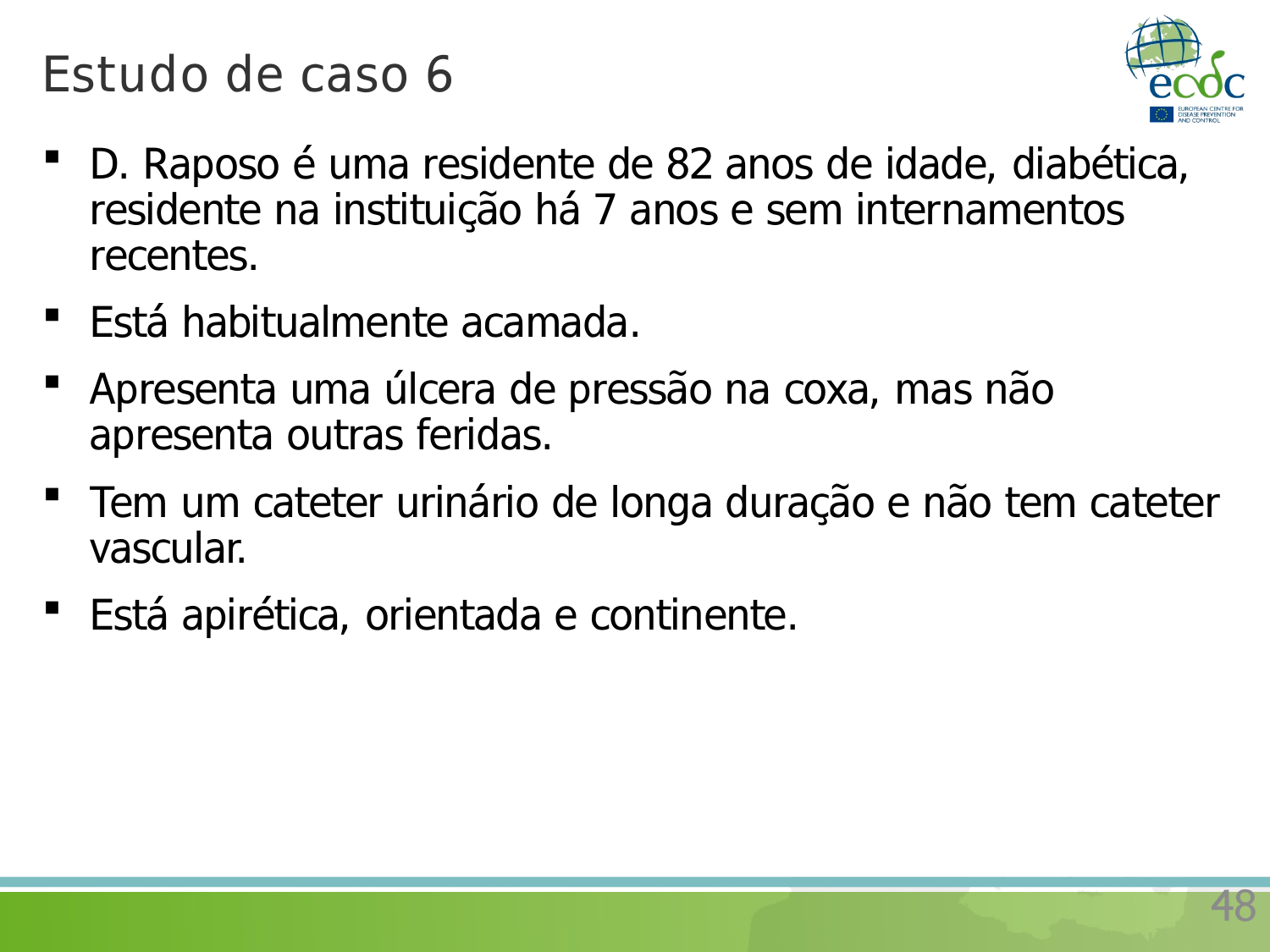

# Estudo de caso 6
D. Raposo é uma residente de 82 anos de idade, diabética, residente na instituição há 7 anos e sem internamentos recentes.
Está habitualmente acamada.
Apresenta uma úlcera de pressão na coxa, mas não apresenta outras feridas.
Tem um cateter urinário de longa duração e não tem cateter vascular.
Está apirética, orientada e continente.

48